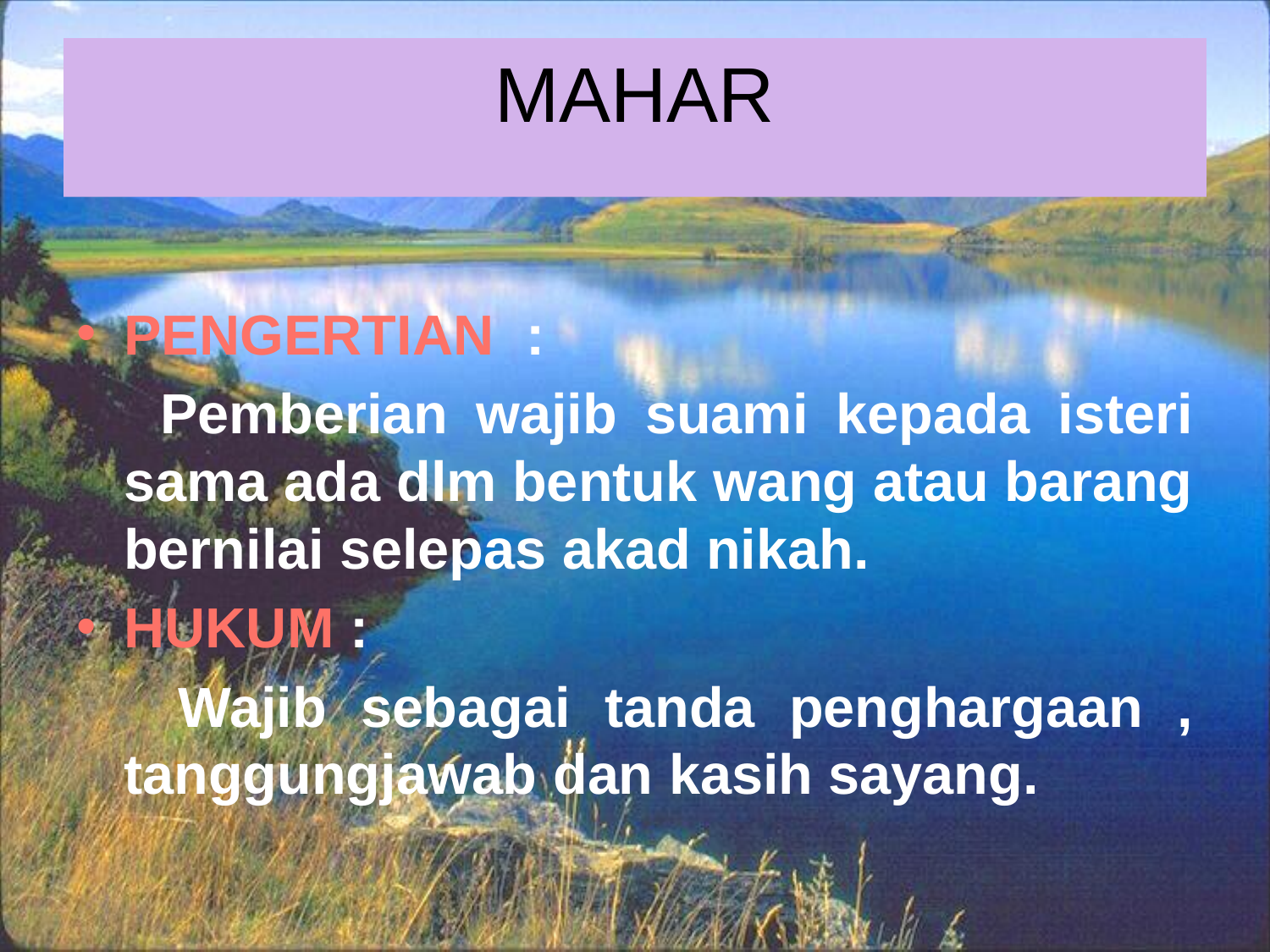

# MAHAR
PENGERTIAN  :
   Pemberian wajib suami kepada isteri sama ada dlm bentuk wang atau barang bernilai selepas akad nikah.
HUKUM :
   Wajib sebagai tanda penghargaan , tanggungjawab dan kasih sayang.